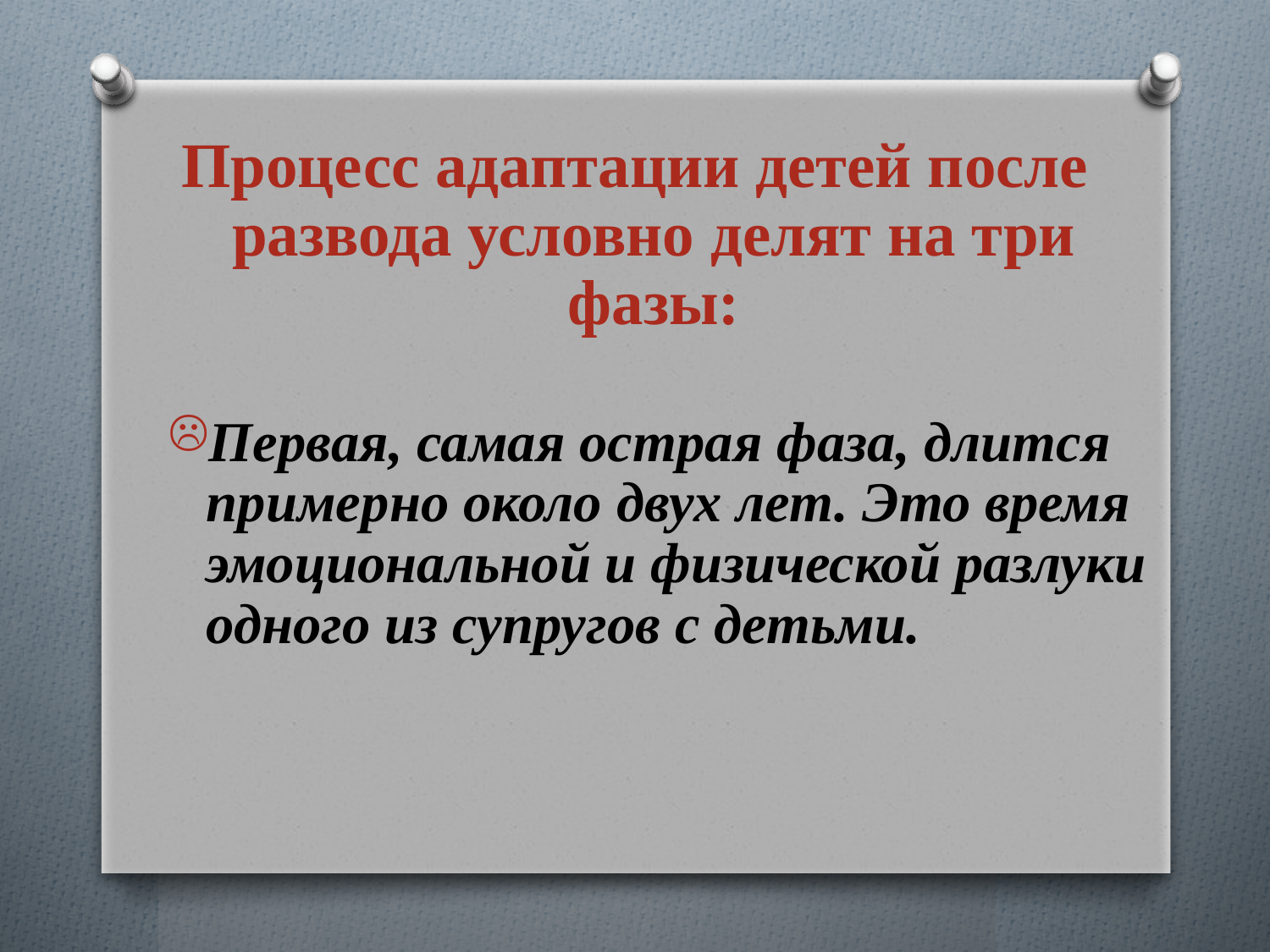

Процесс адаптации детей после развода условно делят на три фазы:

Первая, самая острая фаза, длится примерно около двух лет. Это время эмоциональной и физической разлуки одного из супругов с детьми.